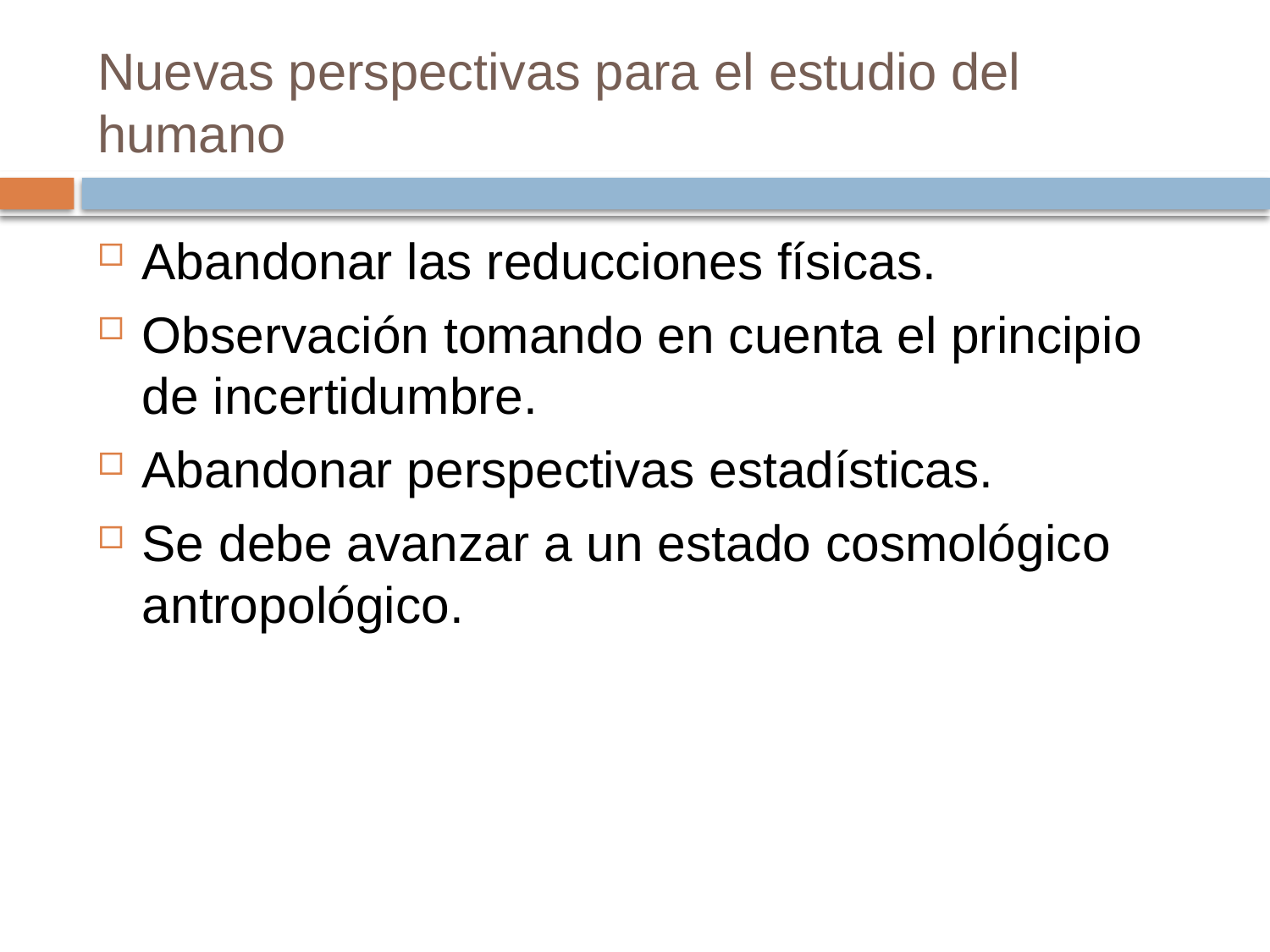

# Nuevas perspectivas para el estudio del humano
Abandonar las reducciones físicas.
Observación tomando en cuenta el principio de incertidumbre.
Abandonar perspectivas estadísticas.
Se debe avanzar a un estado cosmológico antropológico.